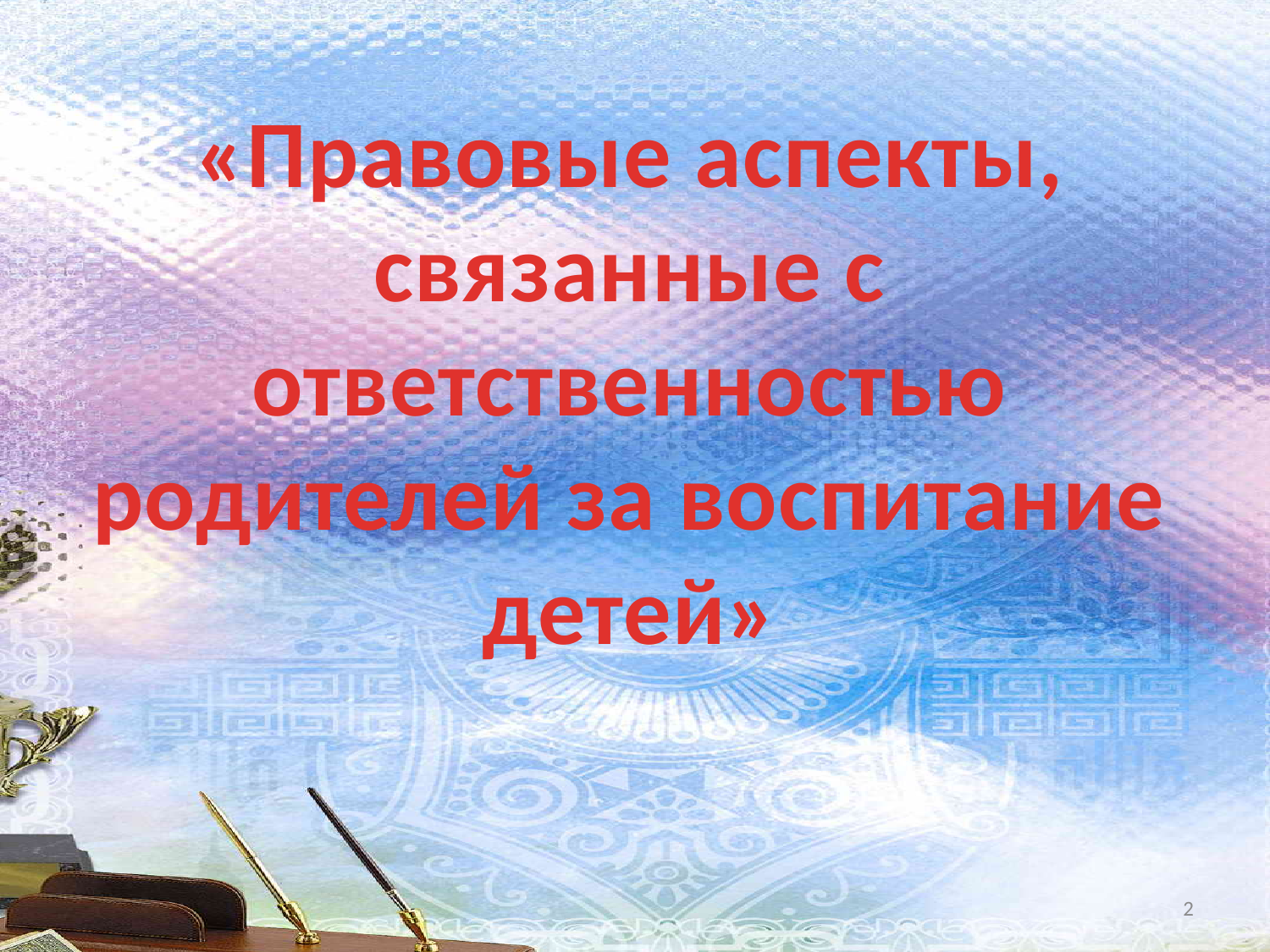

«Правовые аспекты, связанные с ответственностью родителей за воспитание детей»
2